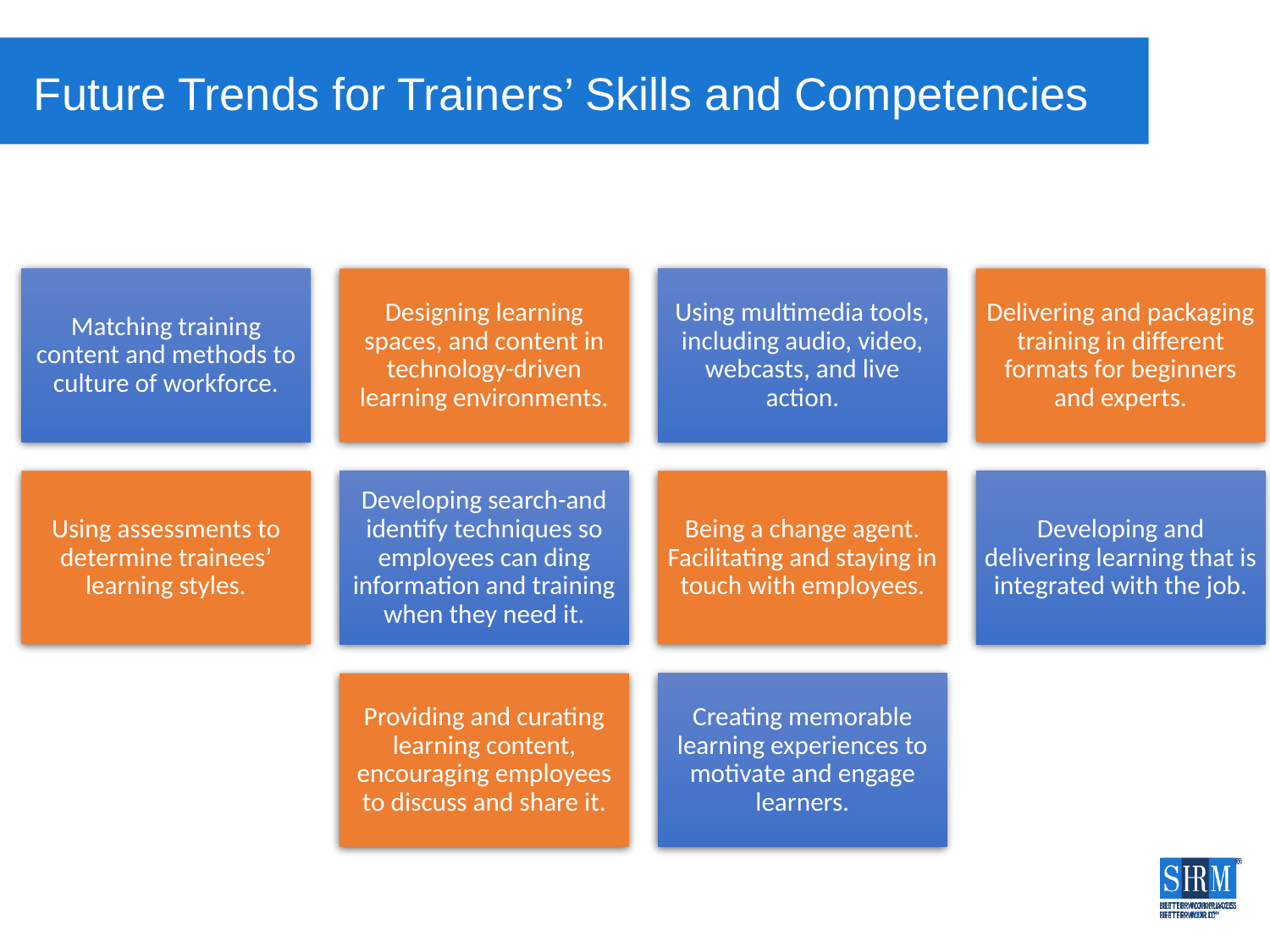

# Future Trends for Trainers’ Skills and Competencies
Matching training content and methods to culture of workforce.
Designing learning spaces, and content in technology-driven learning environments.
Using multimedia tools, including audio, video, webcasts, and live action.
Delivering and packaging training in different formats for beginners and experts.
Using assessments to determine trainees’ learning styles.
Developing search-and identify techniques so employees can ding information and training when they need it.
Being a change agent. Facilitating and staying in touch with employees.
Developing and delivering learning that is integrated with the job.
Providing and curating learning content, encouraging employees to discuss and share it.
Creating memorable learning experiences to motivate and engage learners.